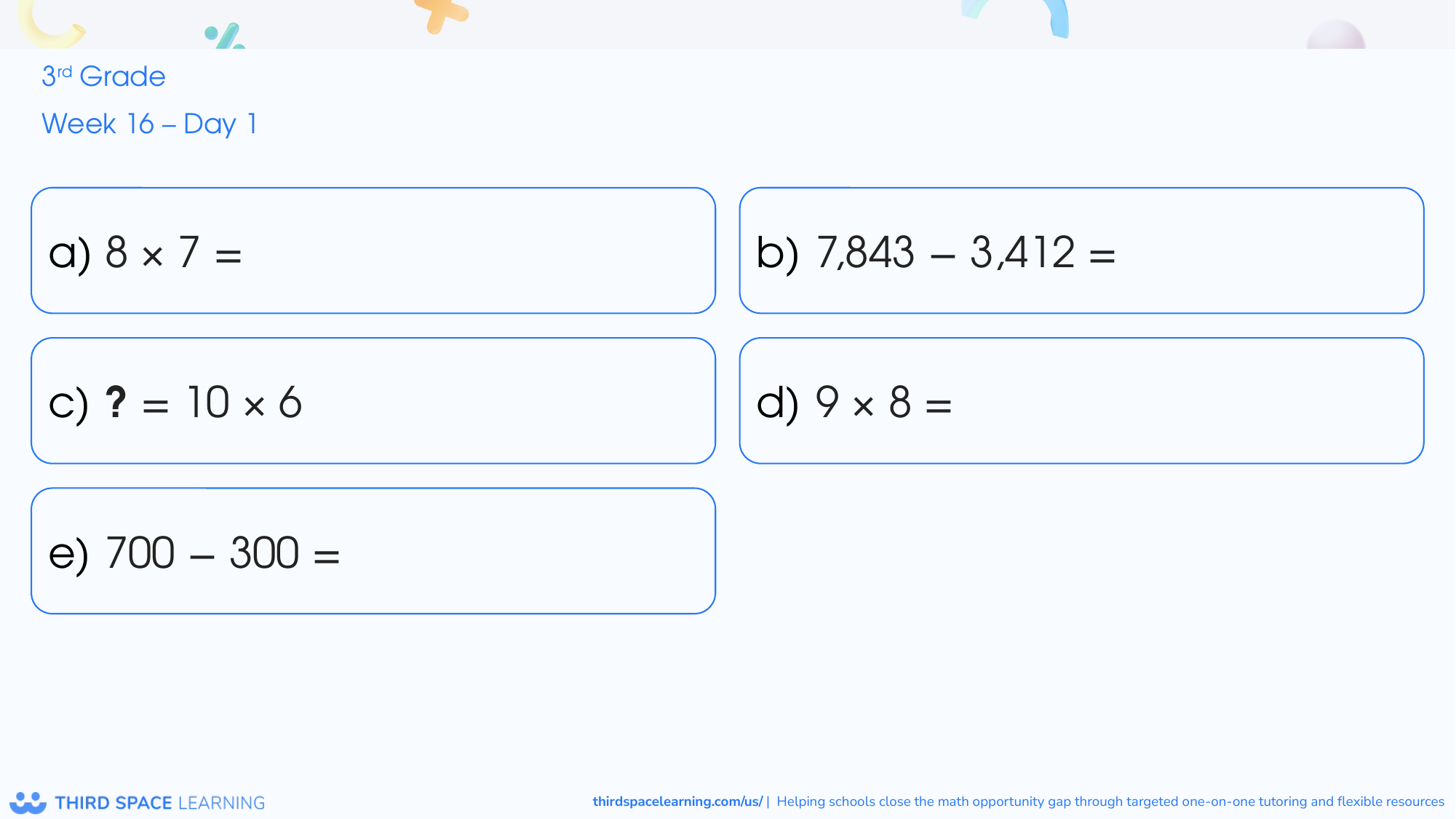

3rd Grade
Week 16 – Day 1
8 × 7 =
7,843 − 3,412 =
? = 10 × 6
9 × 8 =
700 − 300 =